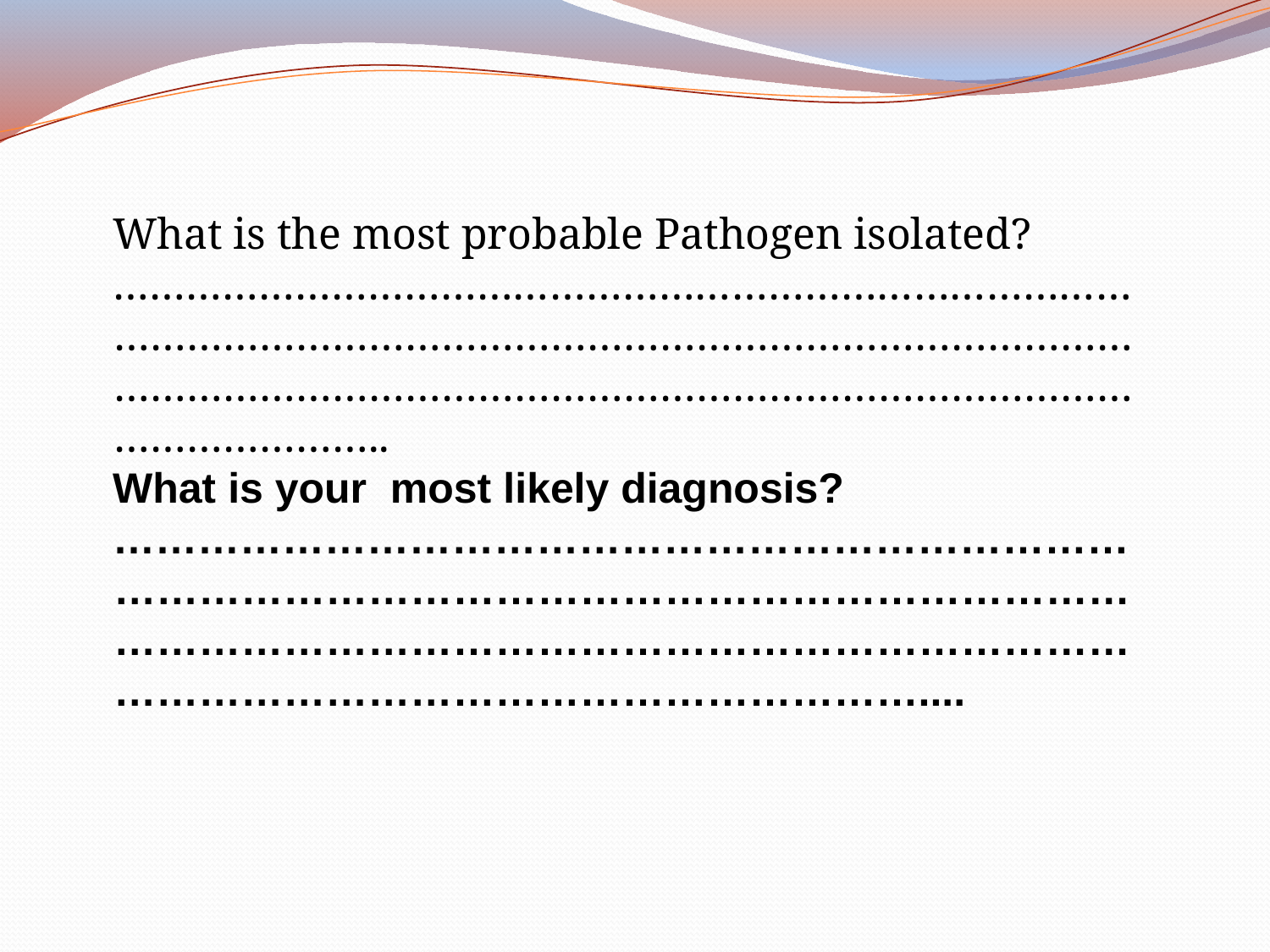

What is the most probable Pathogen isolated?
…………………………………………………………………………………………………………………………………………………………………………………………………………………………………………………..
What is your  most likely diagnosis?
…………………………………………………………………………………………………………………………………………………………………………………………………………………………………………………....